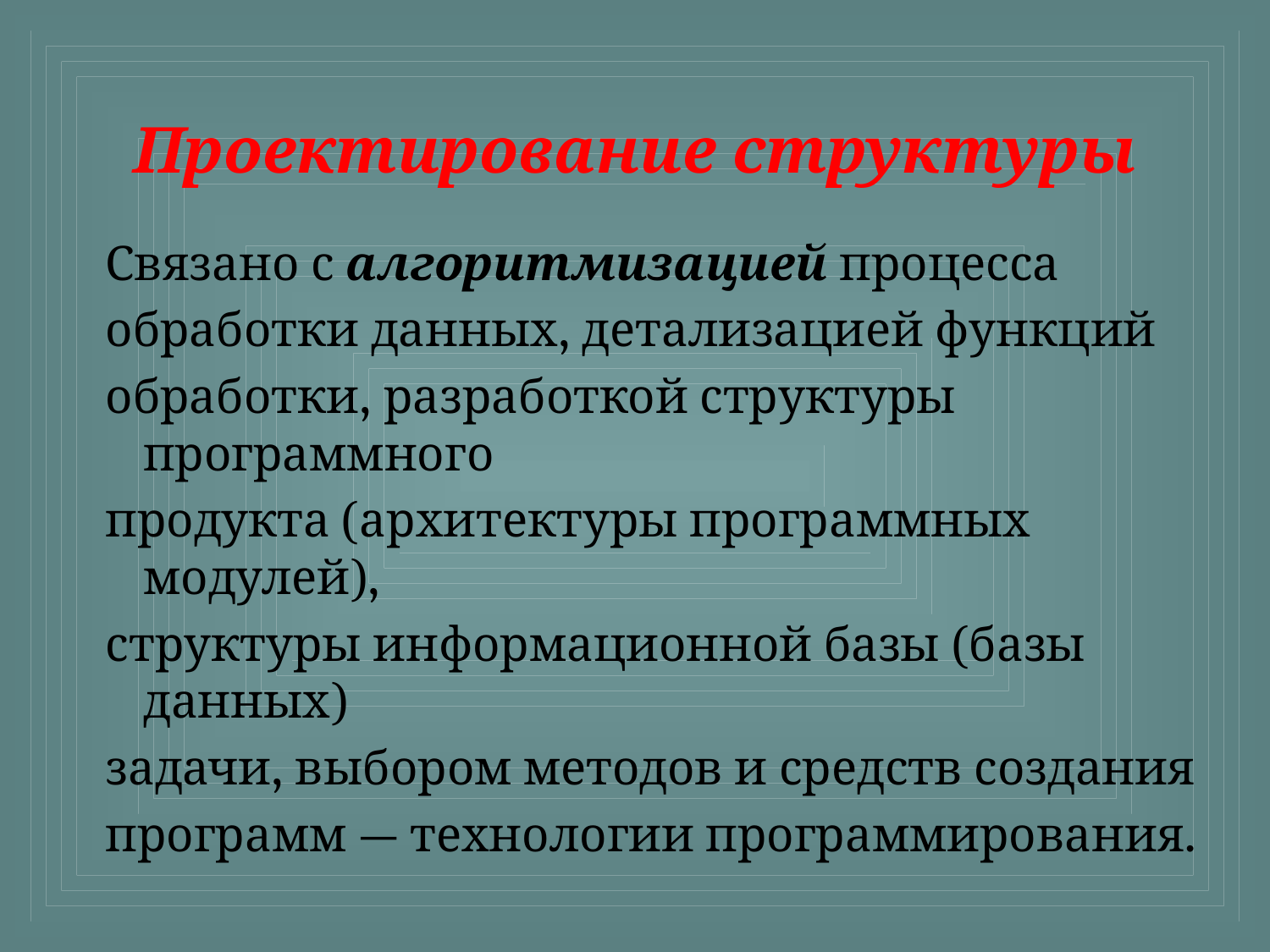

# Проектирование структуры
Связано с алгоритмизацией процесса
обработки данных, детализацией функций
обработки, разработкой структуры программного
продукта (архитектуры программных модулей),
структуры информационной базы (базы данных)
задачи, выбором методов и средств создания
программ — технологии программирования.